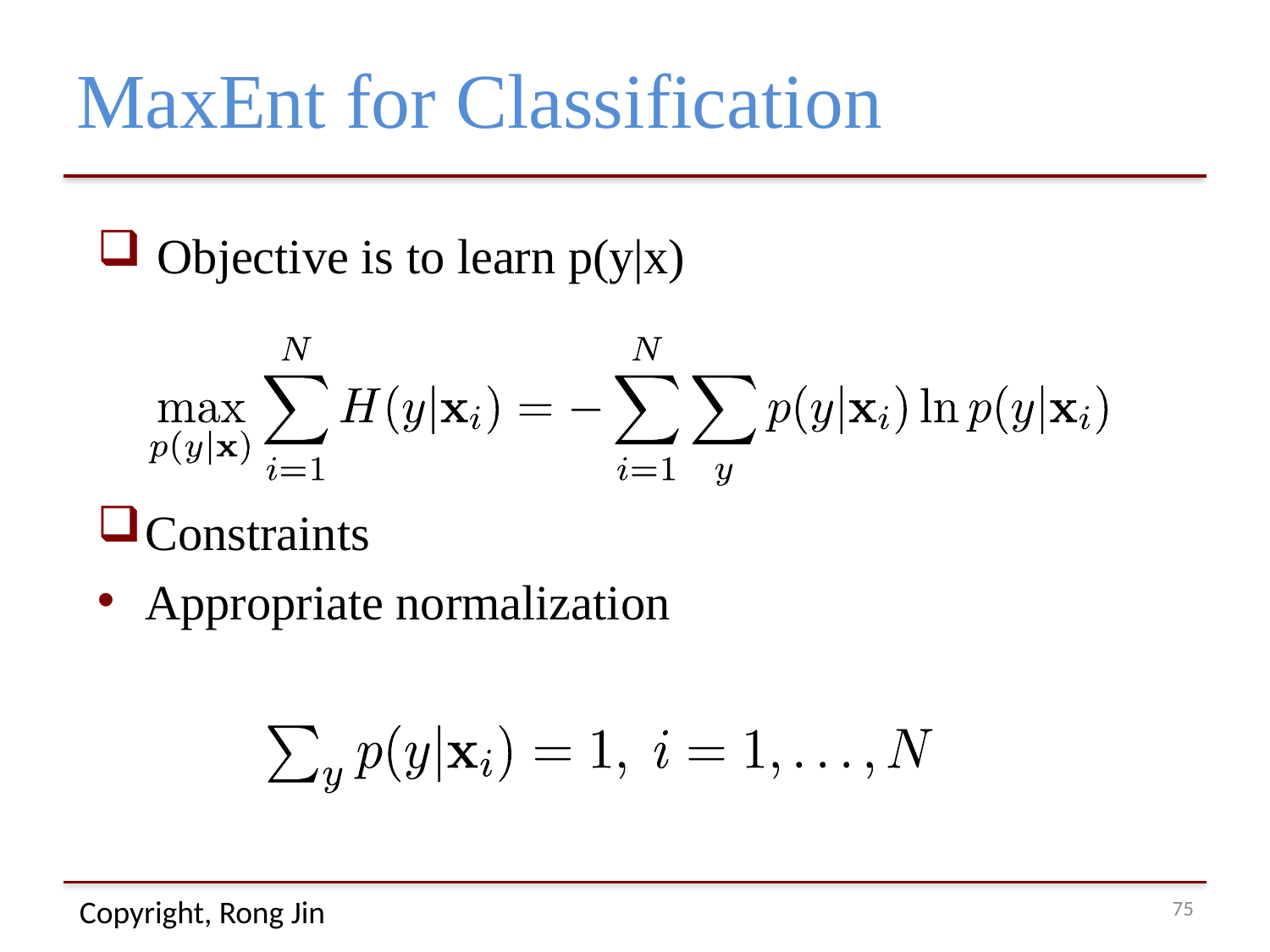

# MaxEnt for Classification
 Objective is to learn p(y|x)

Constraints
Appropriate normalization

75
Copyright, Rong Jin